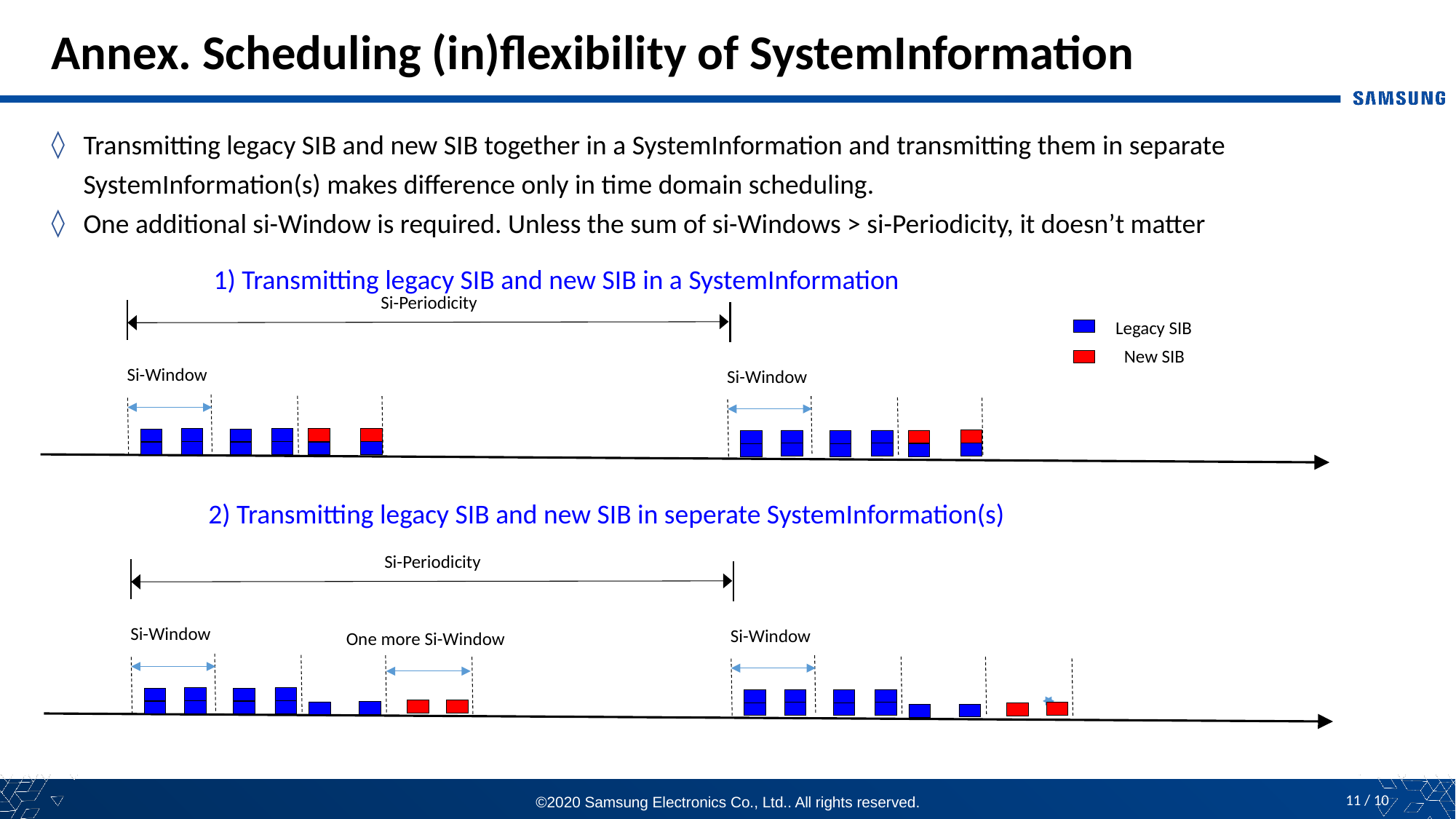

# Annex. Scheduling (in)flexibility of SystemInformation
Transmitting legacy SIB and new SIB together in a SystemInformation and transmitting them in separate SystemInformation(s) makes difference only in time domain scheduling.
One additional si-Window is required. Unless the sum of si-Windows > si-Periodicity, it doesn’t matter

1) Transmitting legacy SIB and new SIB in a SystemInformation
Si-Periodicity
Legacy SIB

New SIB

Si-Window
Si-Window

2) Transmitting legacy SIB and new SIB in seperate SystemInformation(s)
Si-Periodicity
Si-Window
Si-Window
One more Si-Window